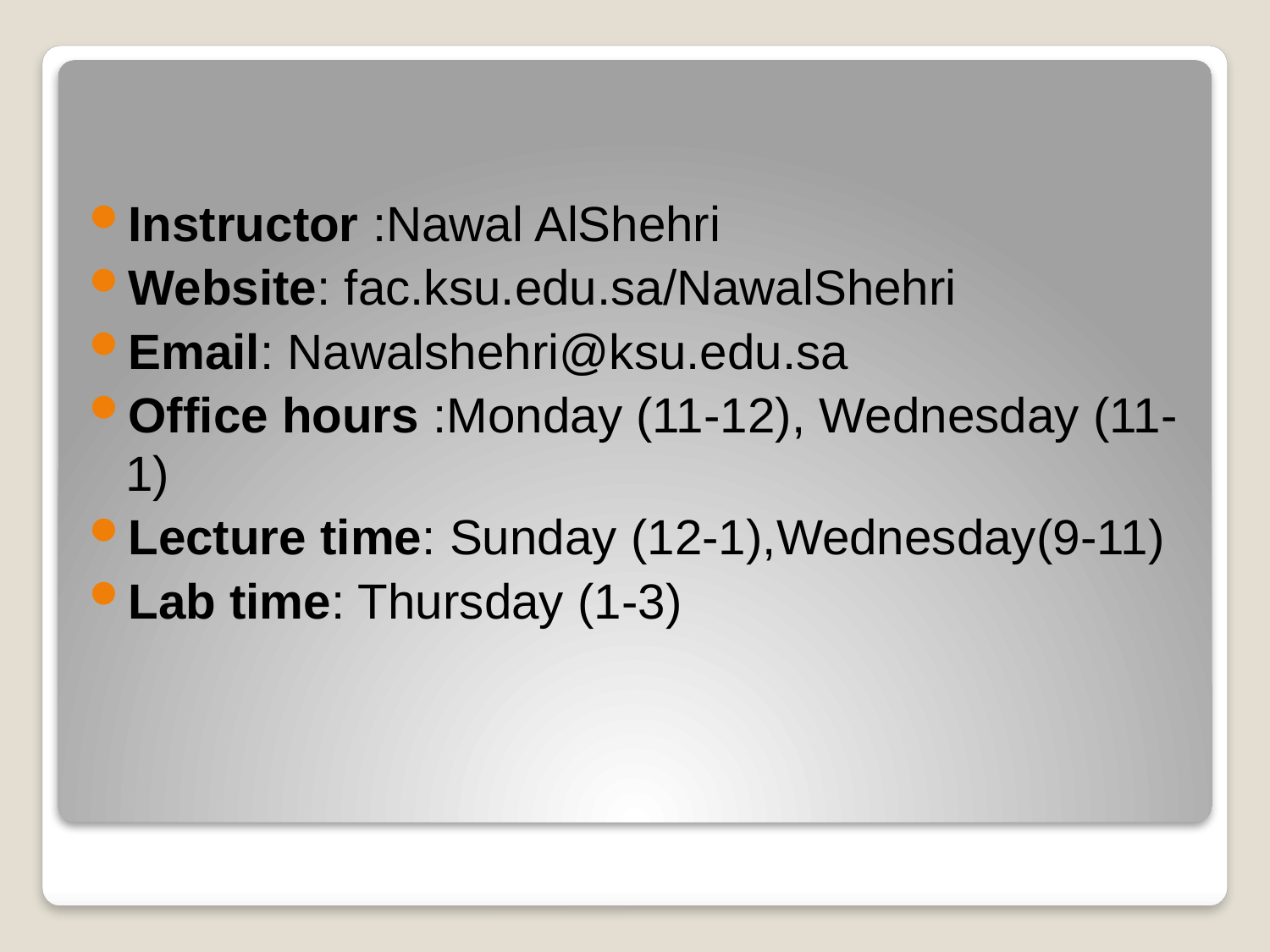

Instructor :Nawal AlShehri
Website: fac.ksu.edu.sa/NawalShehri
Email: Nawalshehri@ksu.edu.sa
Office hours :Monday (11-12), Wednesday (11-1)
Lecture time: Sunday (12-1),Wednesday(9-11)
Lab time: Thursday (1-3)